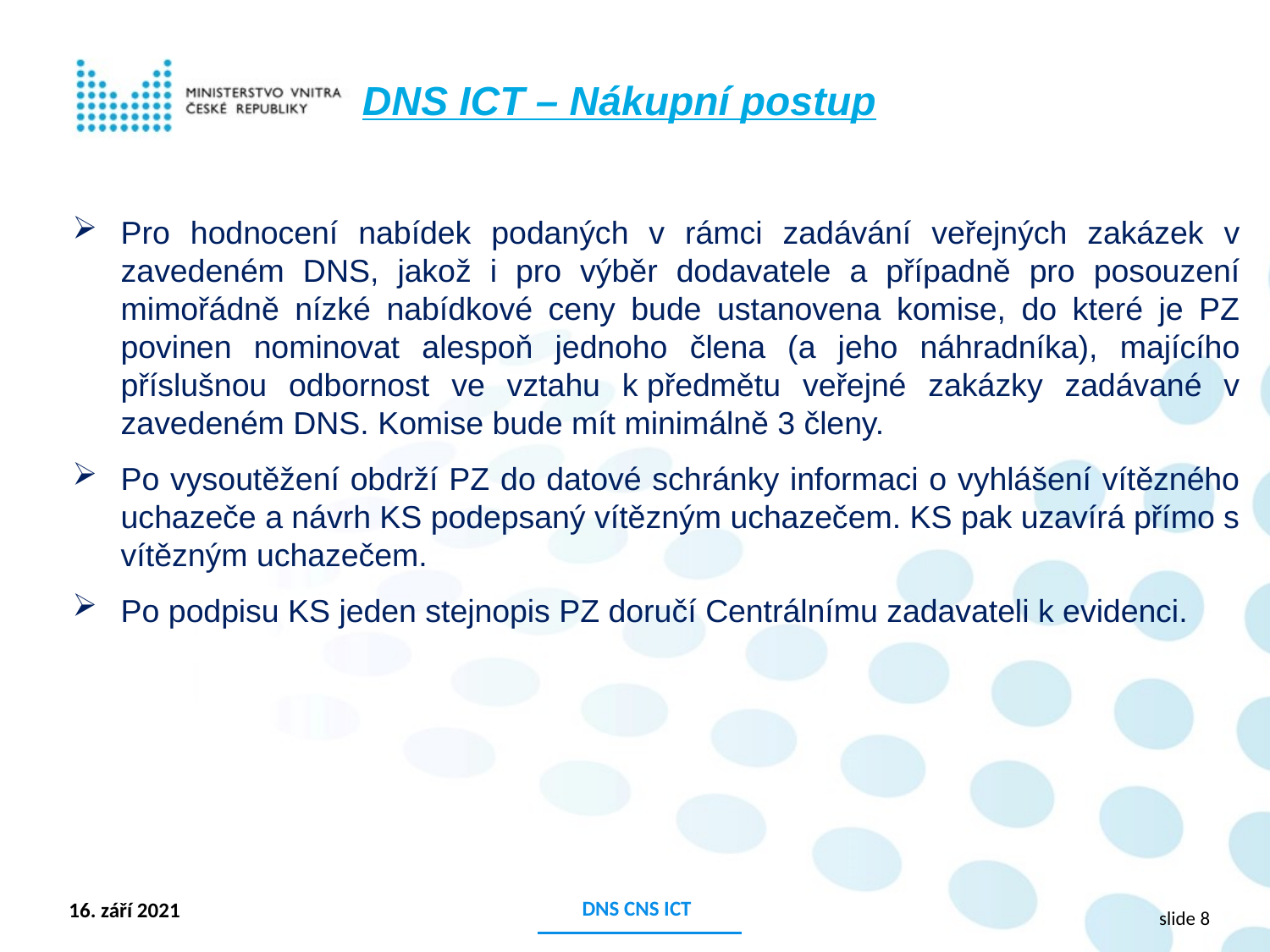

DNS ICT – Nákupní postup
Pro hodnocení nabídek podaných v rámci zadávání veřejných zakázek v zavedeném DNS, jakož i pro výběr dodavatele a případně pro posouzení mimořádně nízké nabídkové ceny bude ustanovena komise, do které je PZ povinen nominovat alespoň jednoho člena (a jeho náhradníka), majícího příslušnou odbornost ve vztahu k předmětu veřejné zakázky zadávané v zavedeném DNS. Komise bude mít minimálně 3 členy.
Po vysoutěžení obdrží PZ do datové schránky informaci o vyhlášení vítězného uchazeče a návrh KS podepsaný vítězným uchazečem. KS pak uzavírá přímo s vítězným uchazečem.
Po podpisu KS jeden stejnopis PZ doručí Centrálnímu zadavateli k evidenci.